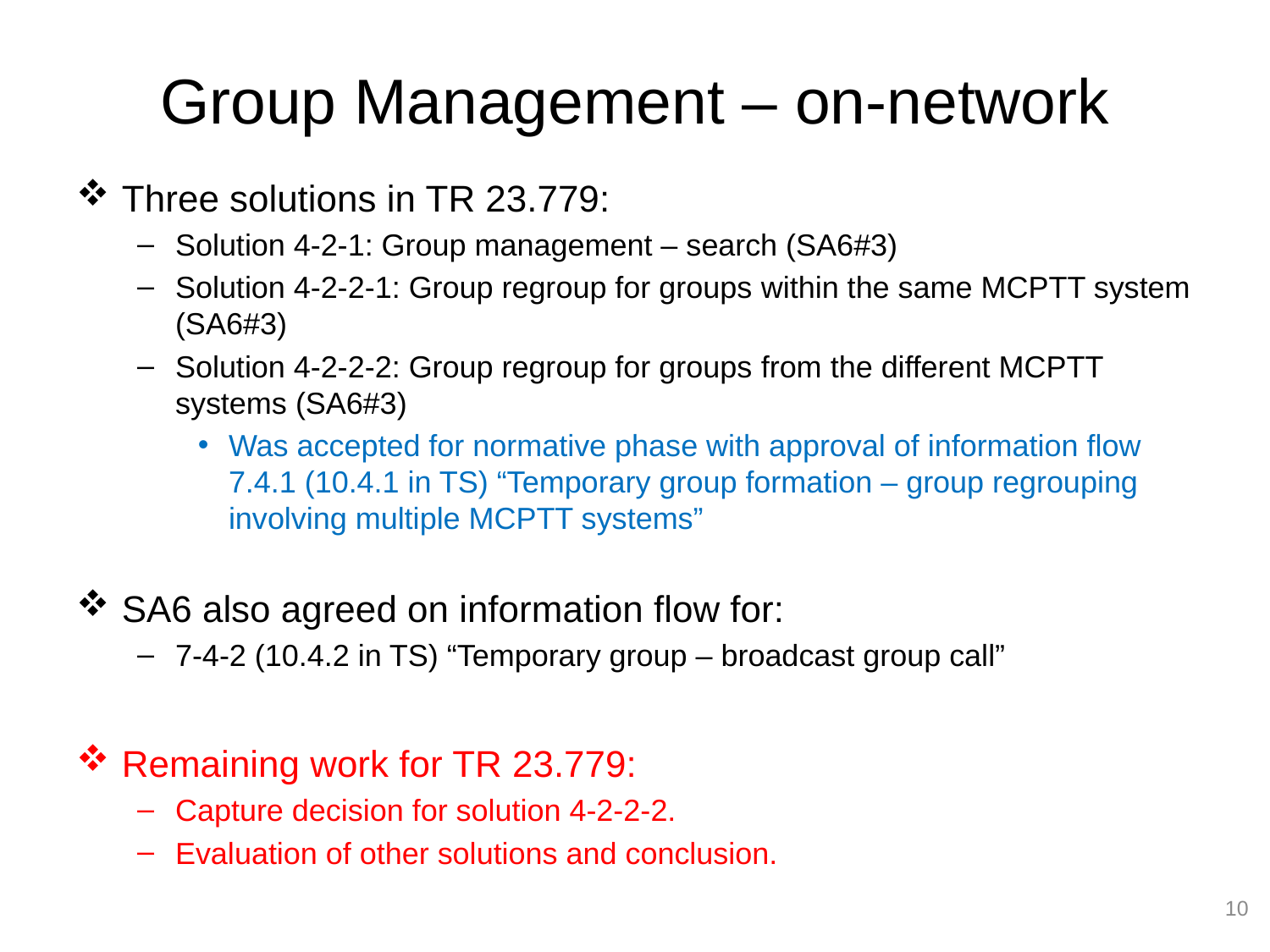

# Group Management – on-network
Three solutions in TR 23.779:
Solution 4-2-1: Group management – search (SA6#3)
Solution 4-2-2-1: Group regroup for groups within the same MCPTT system (SA6#3)
Solution 4-2-2-2: Group regroup for groups from the different MCPTT systems (SA6#3)
Was accepted for normative phase with approval of information flow 7.4.1 (10.4.1 in TS) “Temporary group formation – group regrouping involving multiple MCPTT systems”

SA6 also agreed on information flow for:
7-4-2 (10.4.2 in TS) “Temporary group – broadcast group call”

Remaining work for TR 23.779:
Capture decision for solution 4-2-2-2.
Evaluation of other solutions and conclusion.
10